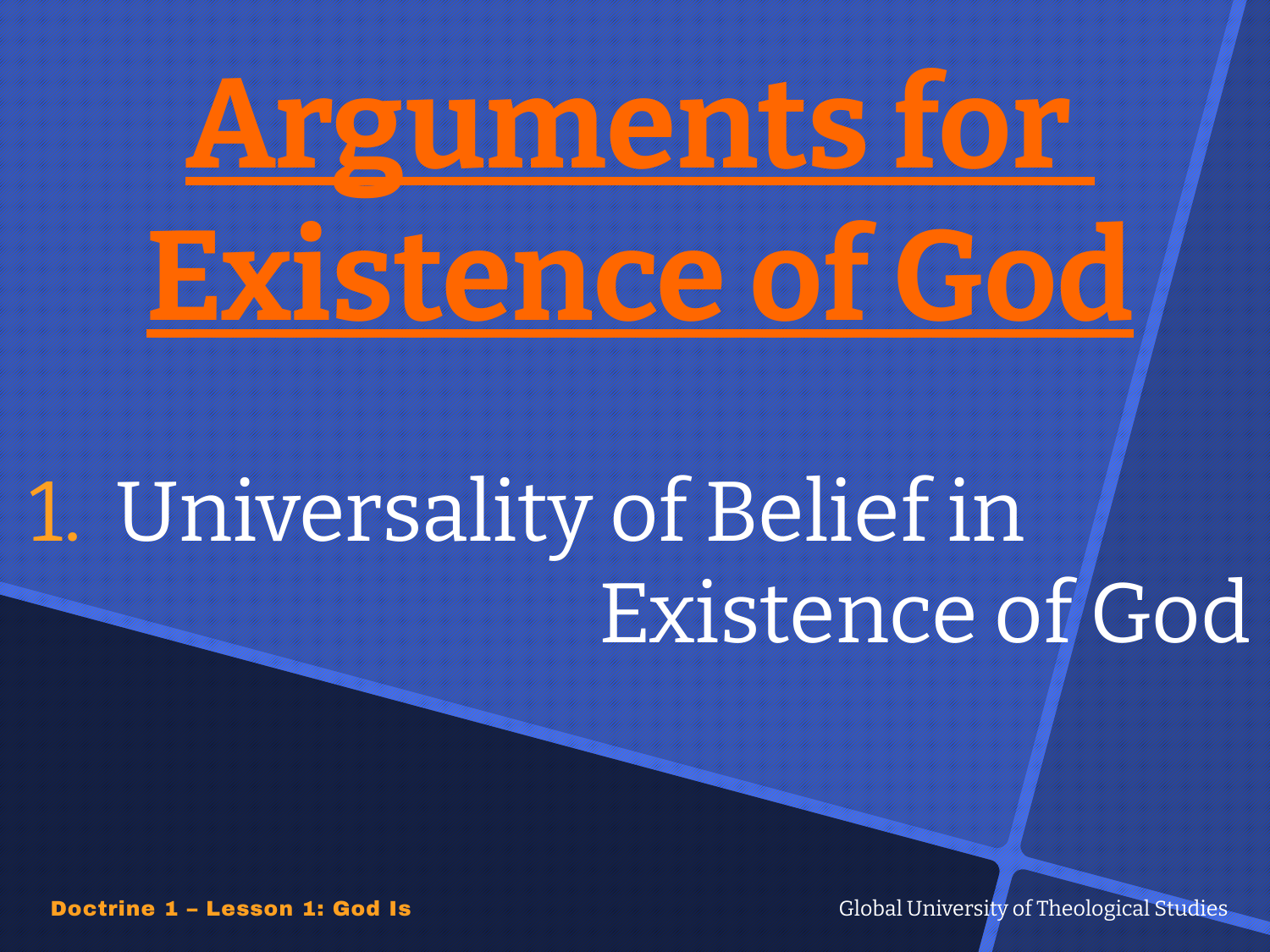

Arguments for
Existence of God
1.  Universality of Belief in
Existence of God

Doctrine 1 – Lesson 1: God Is                                                      Global University of Theological Studies